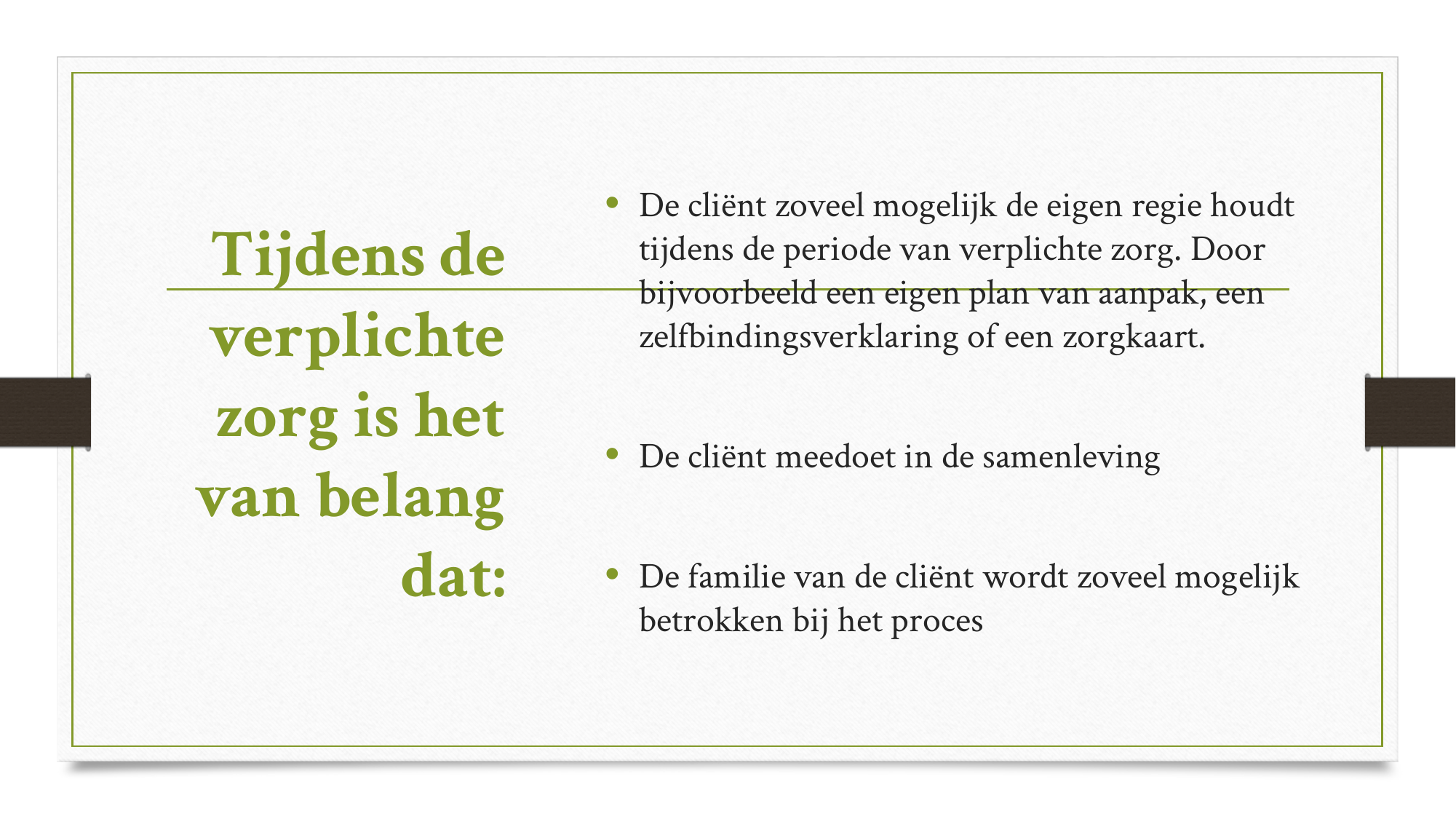

# Tijdens de verplichte zorg is het van belang dat:
De cliënt zoveel mogelijk de eigen regie houdt tijdens de periode van verplichte zorg. Door bijvoorbeeld een eigen plan van aanpak, een zelfbindingsverklaring of een zorgkaart.

De cliënt meedoet in de samenleving

De familie van de cliënt wordt zoveel mogelijk betrokken bij het proces